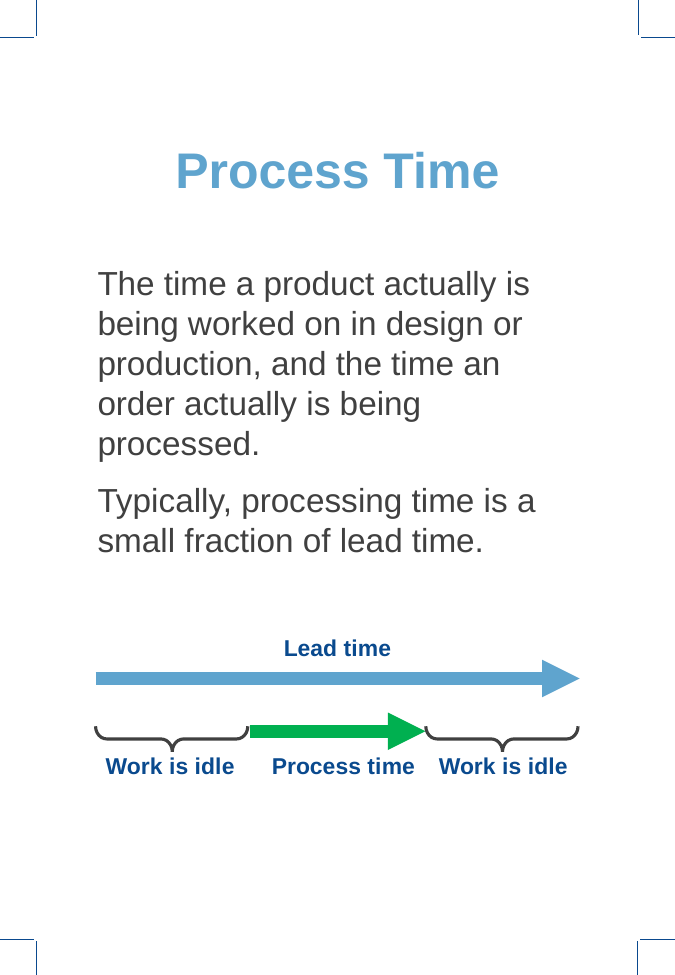

# Process Time
The time a product actually is being worked on in design or production, and the time an order actually is being processed.
Typically, processing time is a small fraction of lead time.
Lead time

Work is idle
Process time
Work is idle